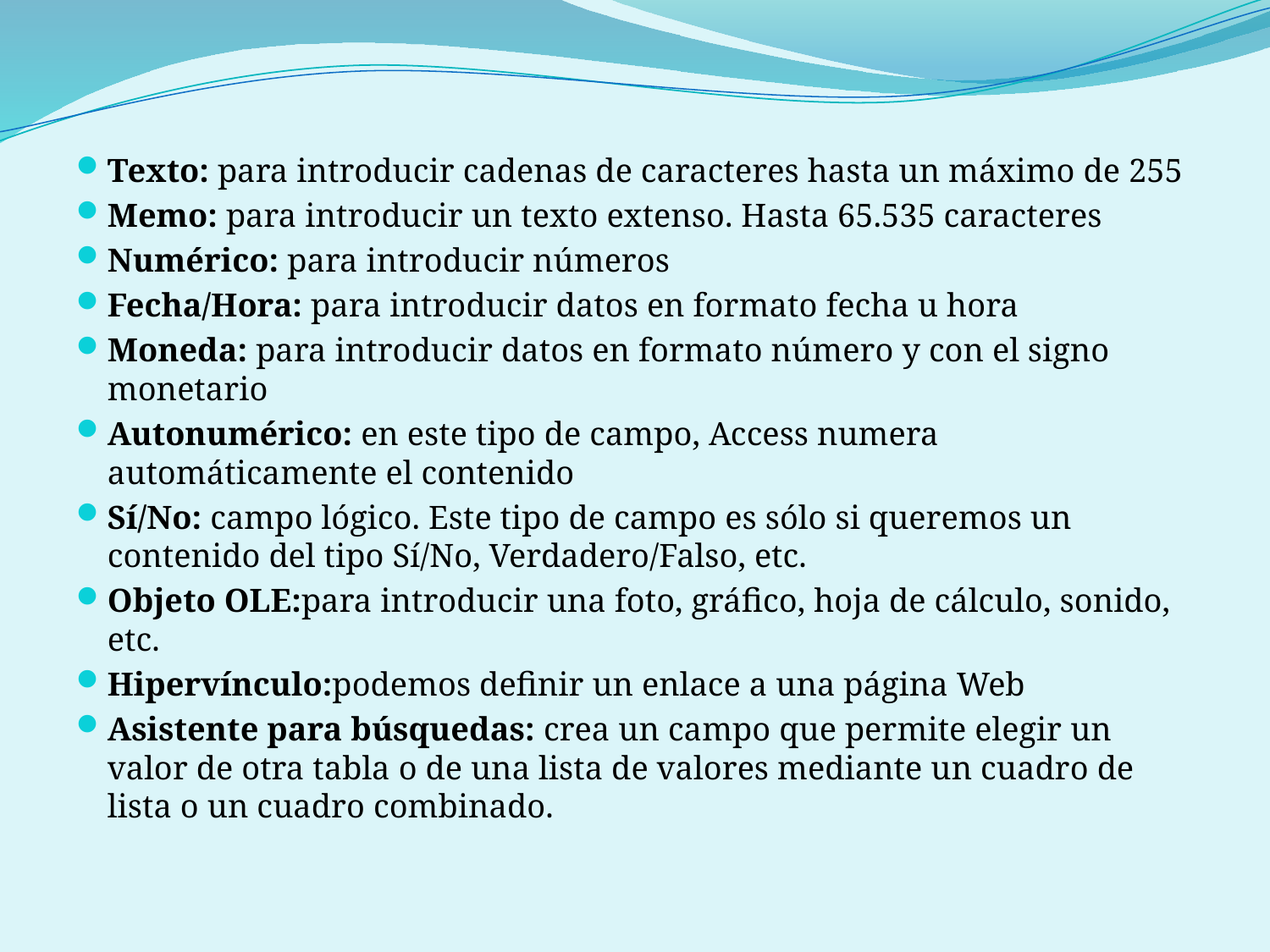

#

Texto: para introducir cadenas de caracteres hasta un máximo de 255
Memo: para introducir un texto extenso. Hasta 65.535 caracteres
Numérico: para introducir números
Fecha/Hora: para introducir datos en formato fecha u hora
Moneda: para introducir datos en formato número y con el signo monetario
Autonumérico: en este tipo de campo, Access numera automáticamente el contenido
Sí/No: campo lógico. Este tipo de campo es sólo si queremos un contenido del tipo Sí/No, Verdadero/Falso, etc.
Objeto OLE:para introducir una foto, gráfico, hoja de cálculo, sonido, etc.
Hipervínculo:podemos definir un enlace a una página Web
Asistente para búsquedas: crea un campo que permite elegir un valor de otra tabla o de una lista de valores mediante un cuadro de lista o un cuadro combinado.